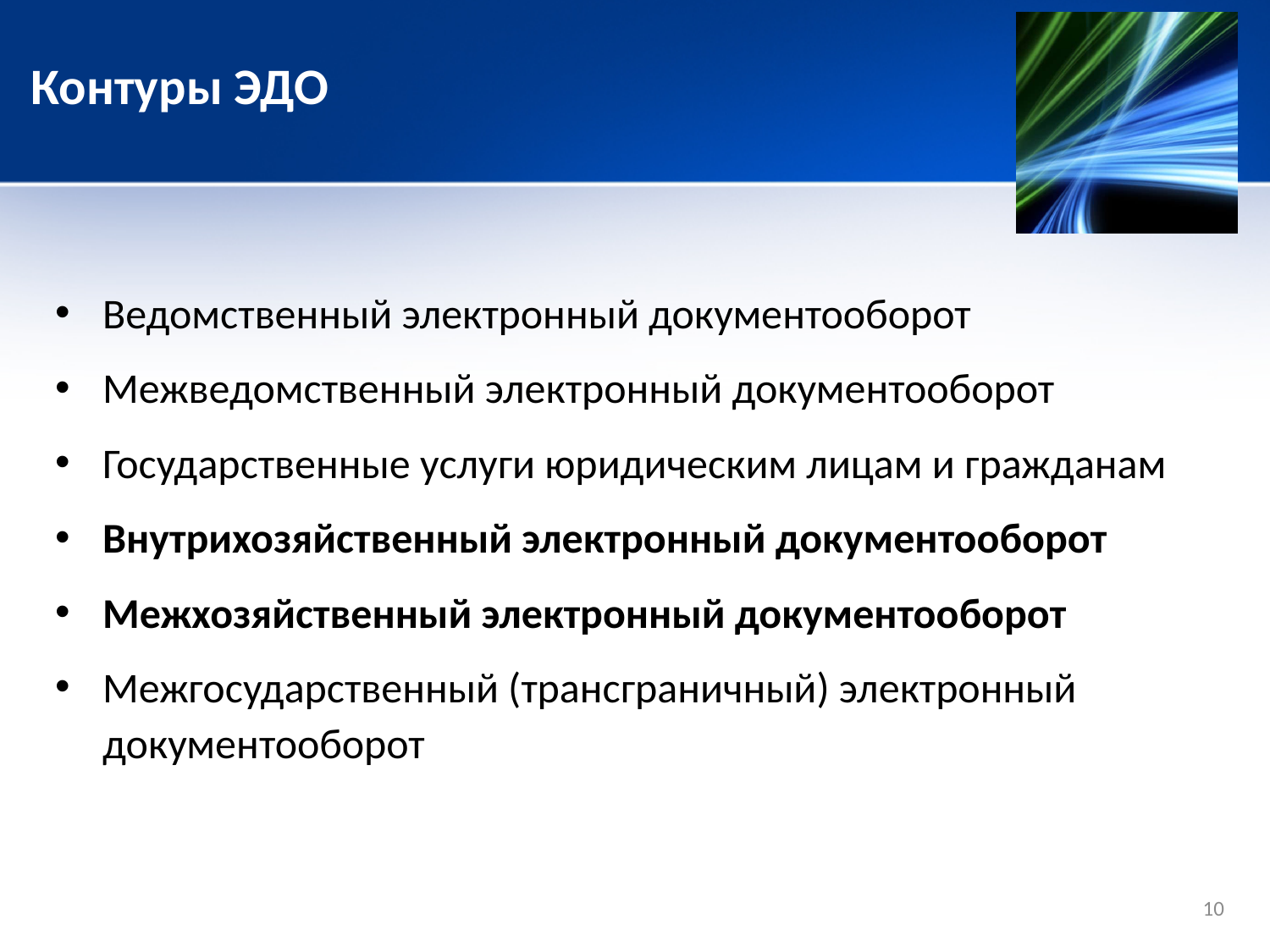

Контуры ЭДО
Ведомственный электронный документооборот
Межведомственный электронный документооборот
Государственные услуги юридическим лицам и гражданам
Внутрихозяйственный электронный документооборот
Межхозяйственный электронный документооборот
Межгосударственный (трансграничный) электронный документооборот
10